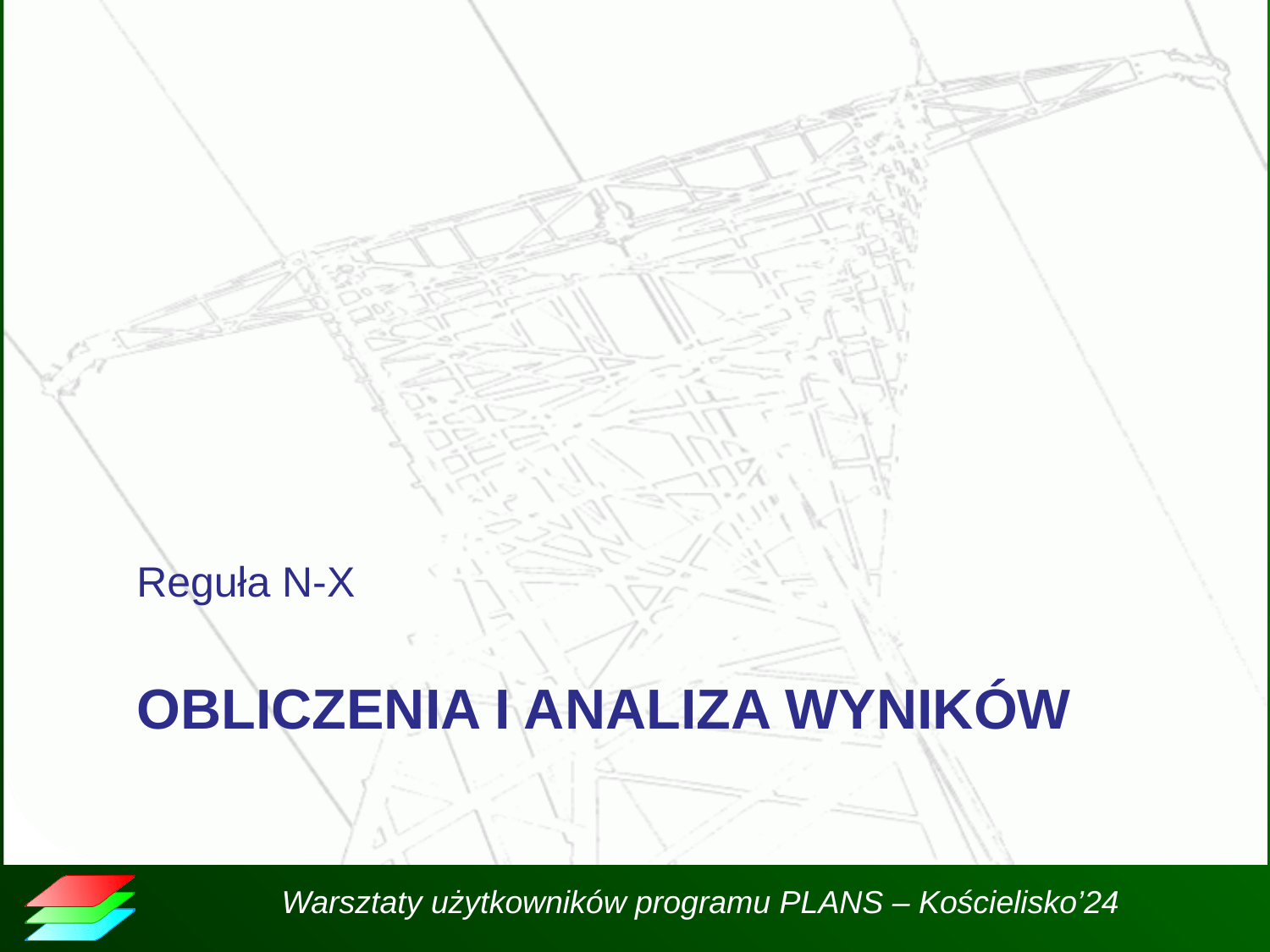

Reguła N-X
# Obliczenia i analiza wyników